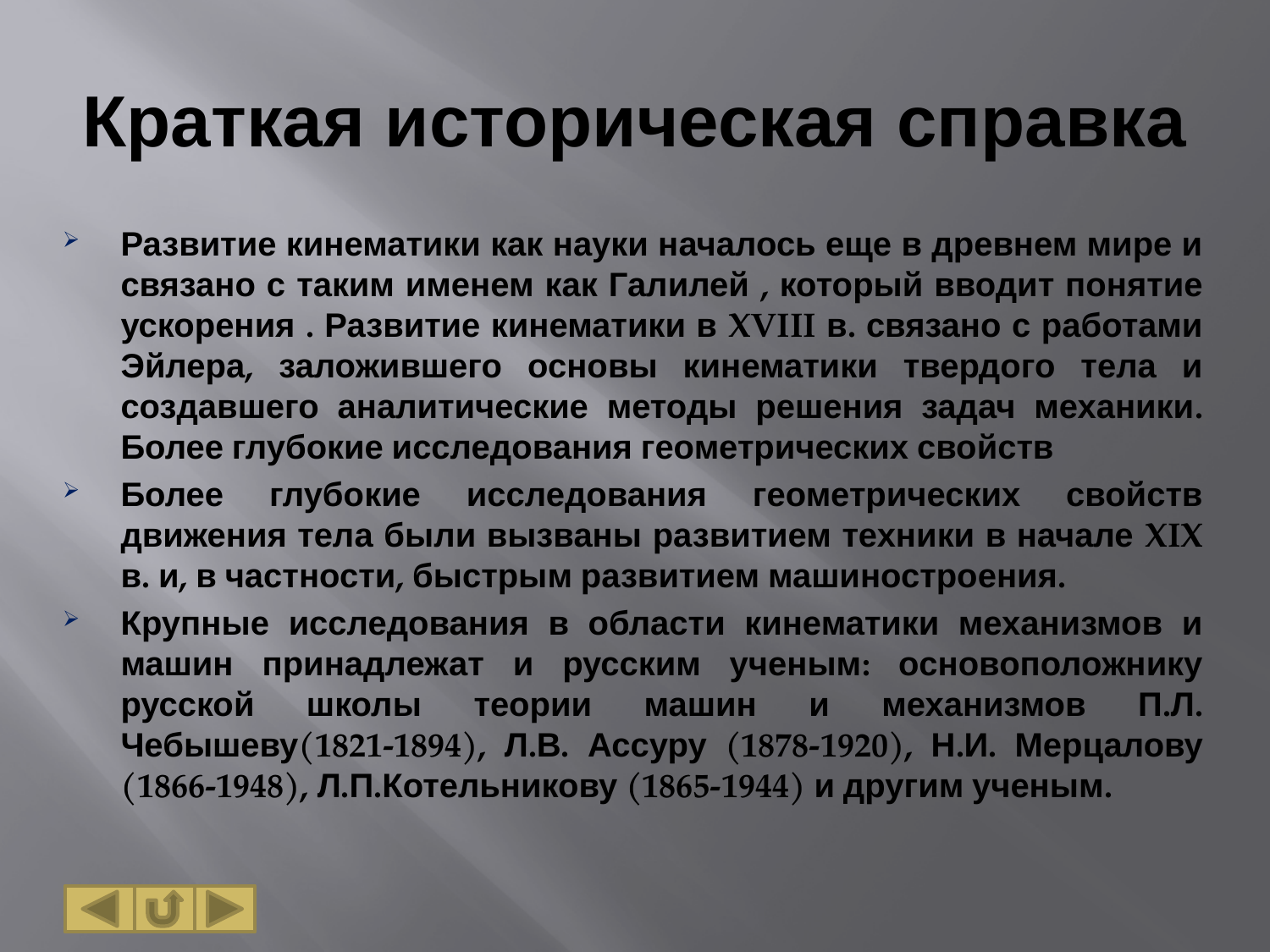

# Краткая историческая справка
Развитие кинематики как науки началось еще в древнем мире и связано с таким именем как Галилей , который вводит понятие ускорения . Развитие кинематики в XVIII в. связано с работами Эйлера, заложившего основы кинематики твердого тела и создавшего аналитические методы решения задач механики. Более глубокие исследования геометрических свойств
Более глубокие исследования геометрических свойств движения тела были вызваны развитием техники в начале XIX в. и, в частности, быстрым развитием машиностроения.
Крупные исследования в области кинематики механизмов и машин принадлежат и русским ученым: основоположнику русской школы теории машин и механизмов П.Л. Чебышеву(1821-1894), Л.В. Ассуру (1878-1920), Н.И. Мерцалову (1866-1948), Л.П.Котельникову (1865-1944) и другим ученым.